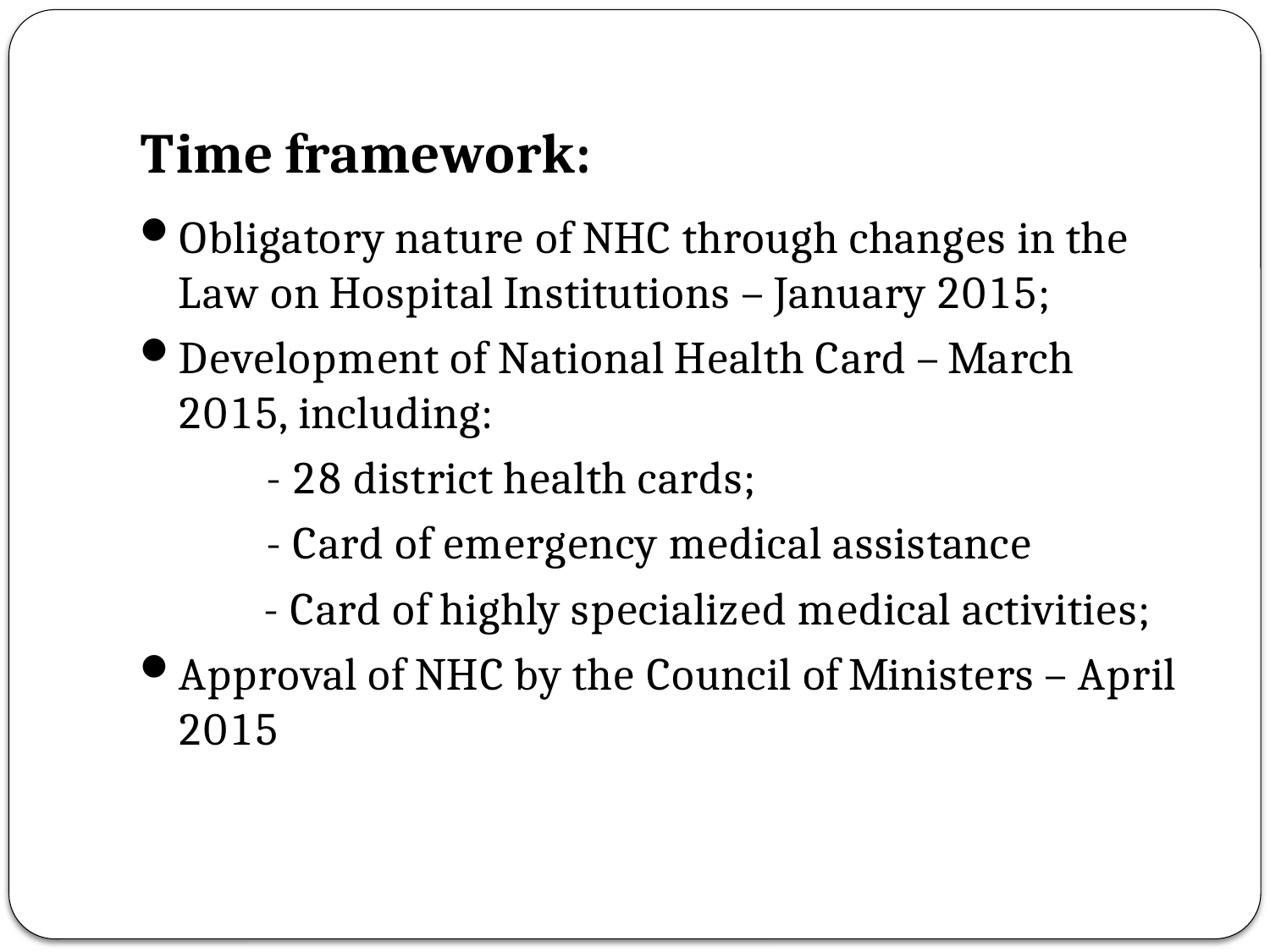

# Time framework:
Obligatory nature of NHC through changes in the Law on Hospital Institutions – January 2015;
Development of National Health Card – March 2015, including:
	- 28 district health cards;
	- Card of emergency medical assistance
- Card of highly specialized medical activities;
Approval of NHC by the Council of Ministers – April 2015